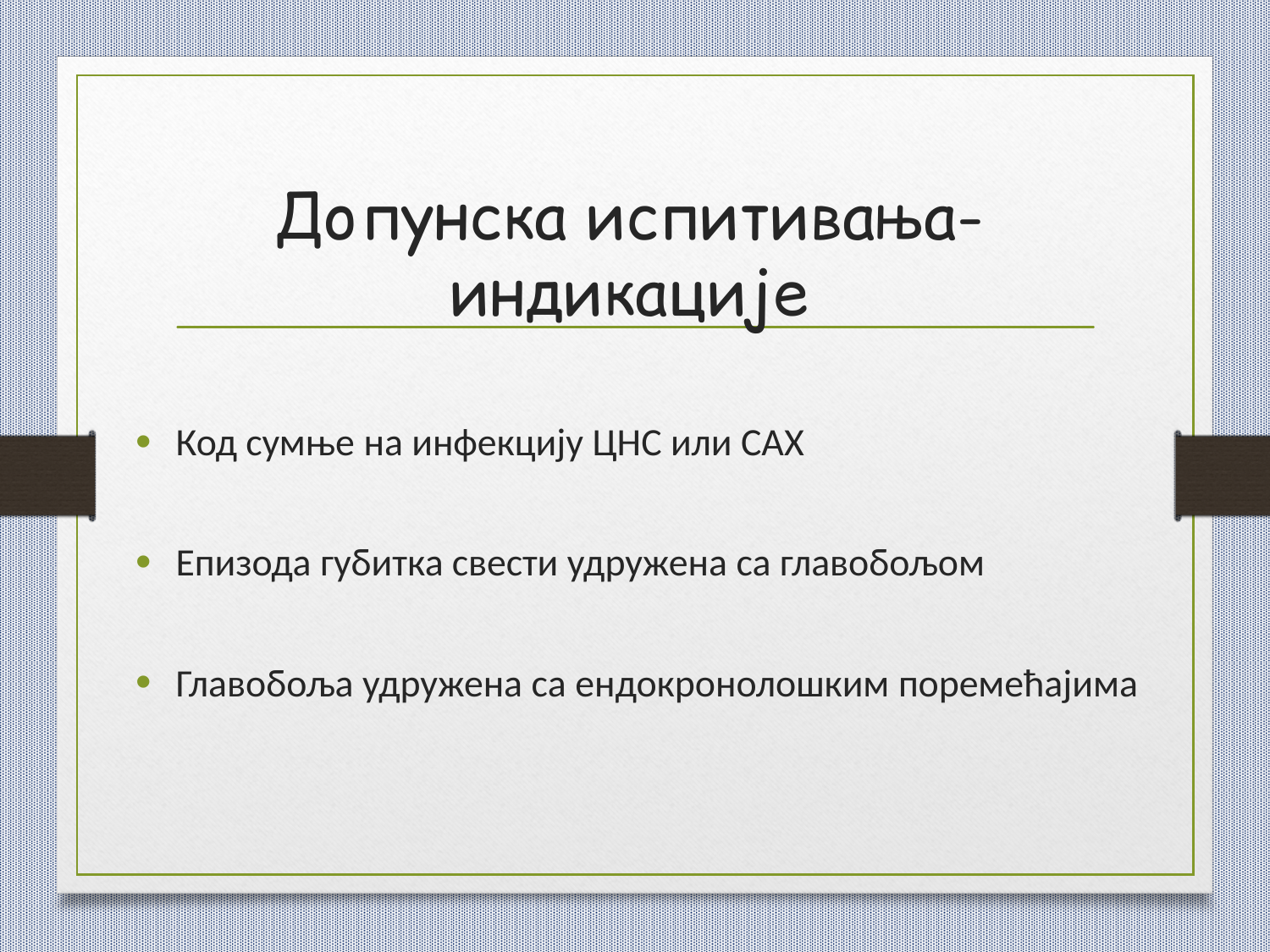

# Допунска испитивања- индикације
Код сумње на инфекцију ЦНС или САХ

Епизода губитка свести удружена са главобољом

Главобоља удружена са ендокронолошким поремећајима